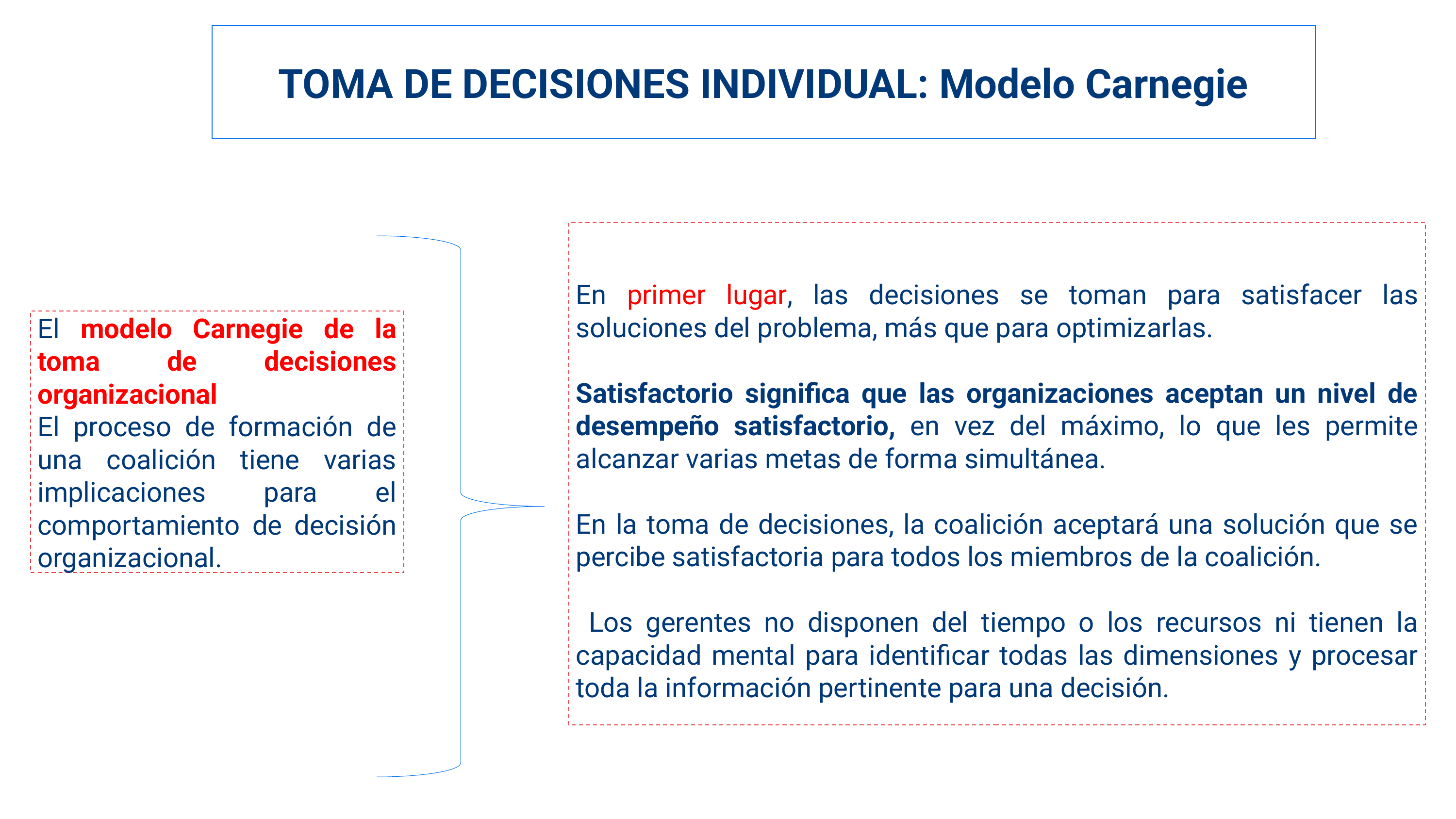

TOMA DE DECISIONES INDIVIDUAL: Modelo Carnegie

En primer lugar, las decisiones se toman para satisfacer las soluciones del problema, más que para optimizarlas.

Satisfactorio significa que las organizaciones aceptan un nivel de desempeño satisfactorio, en vez del máximo, lo que les permite alcanzar varias metas de forma simultánea.

En la toma de decisiones, la coalición aceptará una solución que se percibe satisfactoria para todos los miembros de la coalición.

 Los gerentes no disponen del tiempo o los recursos ni tienen la capacidad mental para identificar todas las dimensiones y procesar toda la información pertinente para una decisión.

El modelo Carnegie de la toma de decisiones organizacional
El proceso de formación de una coalición tiene varias implicaciones para el comportamiento de decisión organizacional.